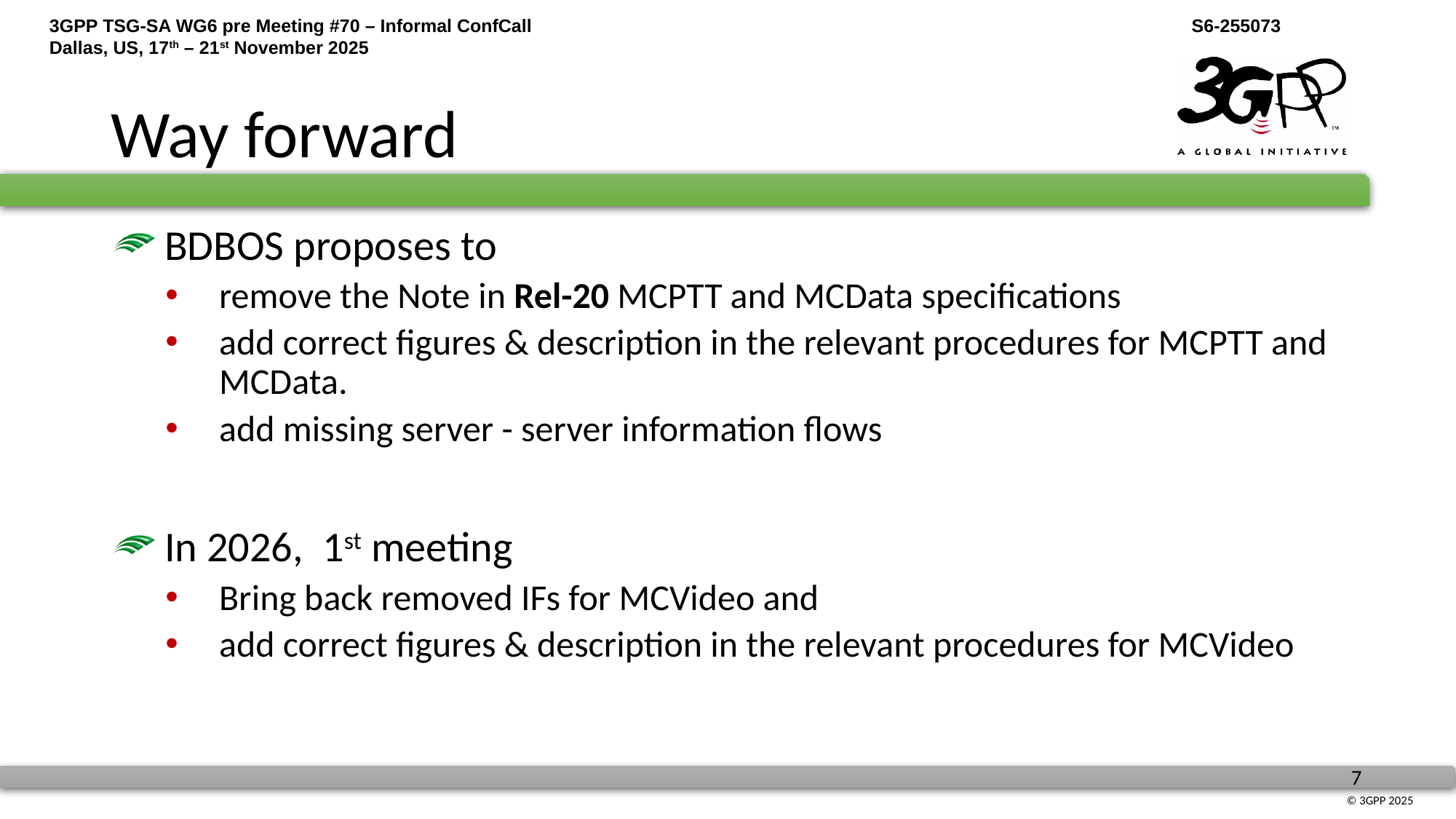

# Way forward
BDBOS proposes to
remove the Note in Rel-20 MCPTT and MCData specifications
add correct figures & description in the relevant procedures for MCPTT and MCData.
add missing server - server information flows

In 2026,  1st meeting
Bring back removed IFs for MCVideo and
add correct figures & description in the relevant procedures for MCVideo